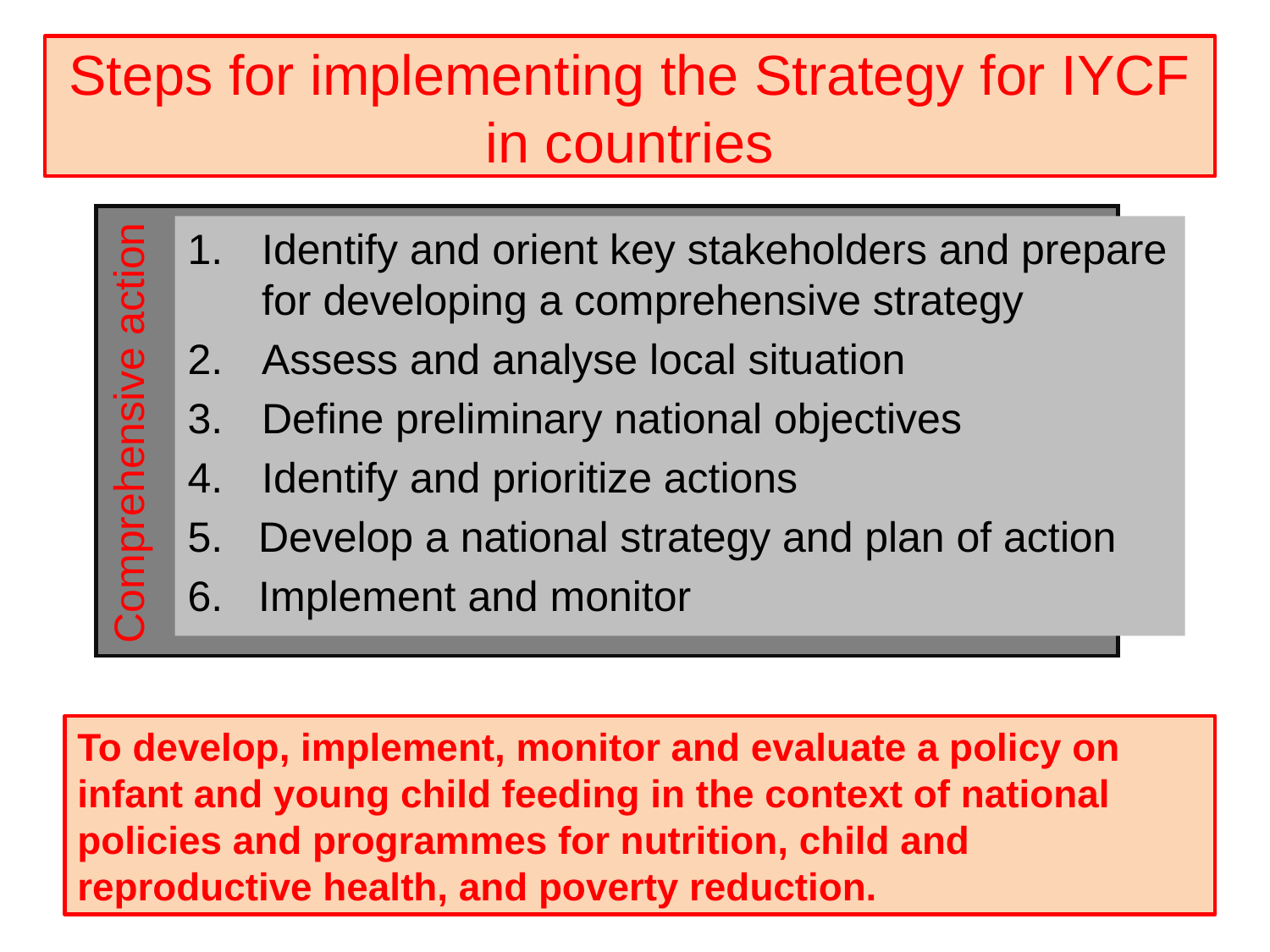

Comprehensive action

# Steps for implementing the Strategy for IYCF in countries
Identify and orient key stakeholders and prepare for developing a comprehensive strategy
Assess and analyse local situation
Define preliminary national objectives
Identify and prioritize actions
5.   Develop a national strategy and plan of action
6.   Implement and monitor

To develop, implement, monitor and evaluate a policy on infant and young child feeding in the context of national policies and programmes for nutrition, child and reproductive health, and poverty reduction.